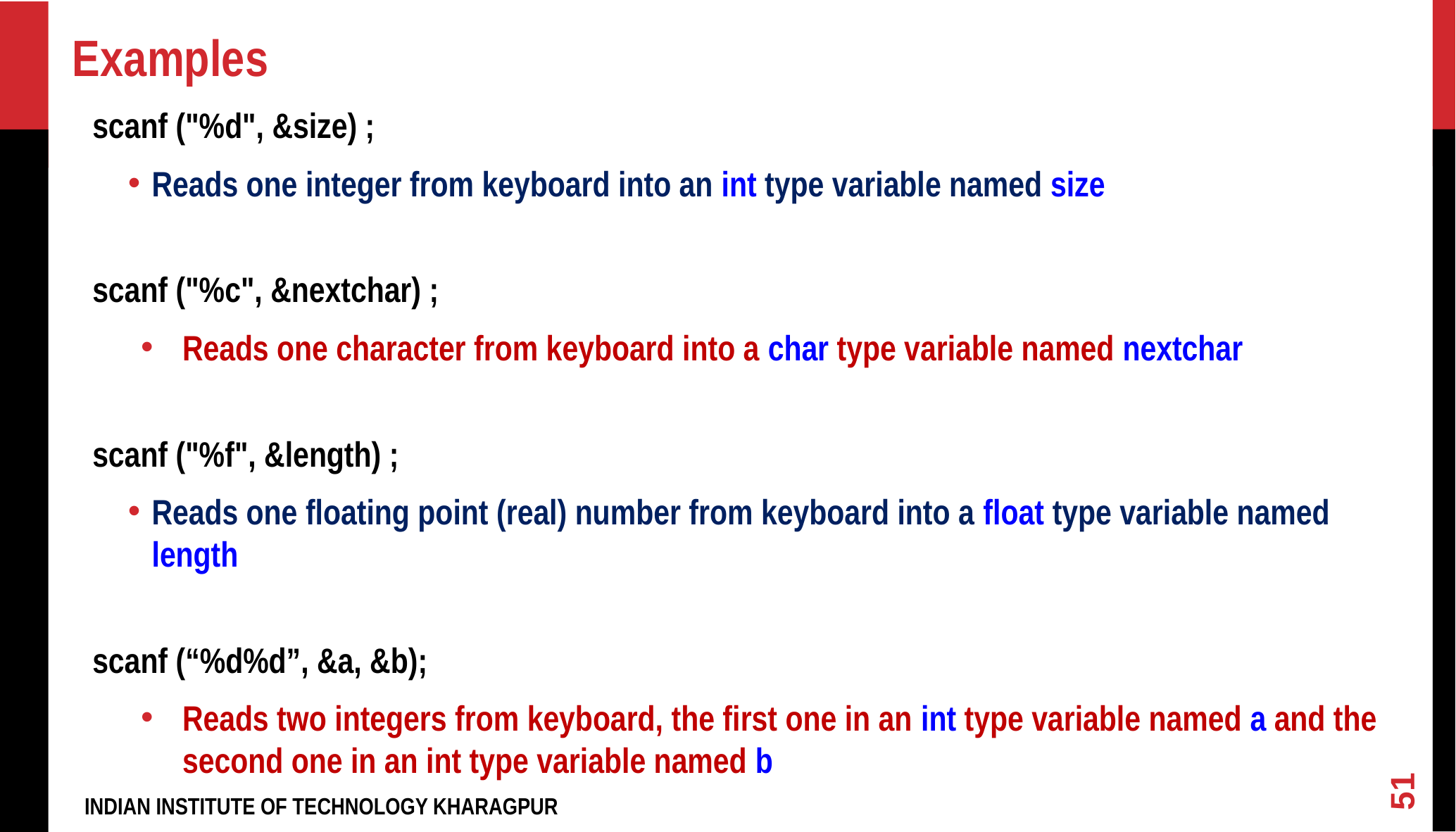

Examples
scanf ("%d", &size) ;
Reads one integer from keyboard into an int type variable named size

scanf ("%c", &nextchar) ;
Reads one character from keyboard into a char type variable named nextchar

scanf ("%f", &length) ;
Reads one floating point (real) number from keyboard into a float type variable named length

scanf (“%d%d”, &a, &b);
Reads two integers from keyboard, the first one in an int type variable named a and the second one in an int type variable named b
51
INDIAN INSTITUTE OF TECHNOLOGY KHARAGPUR